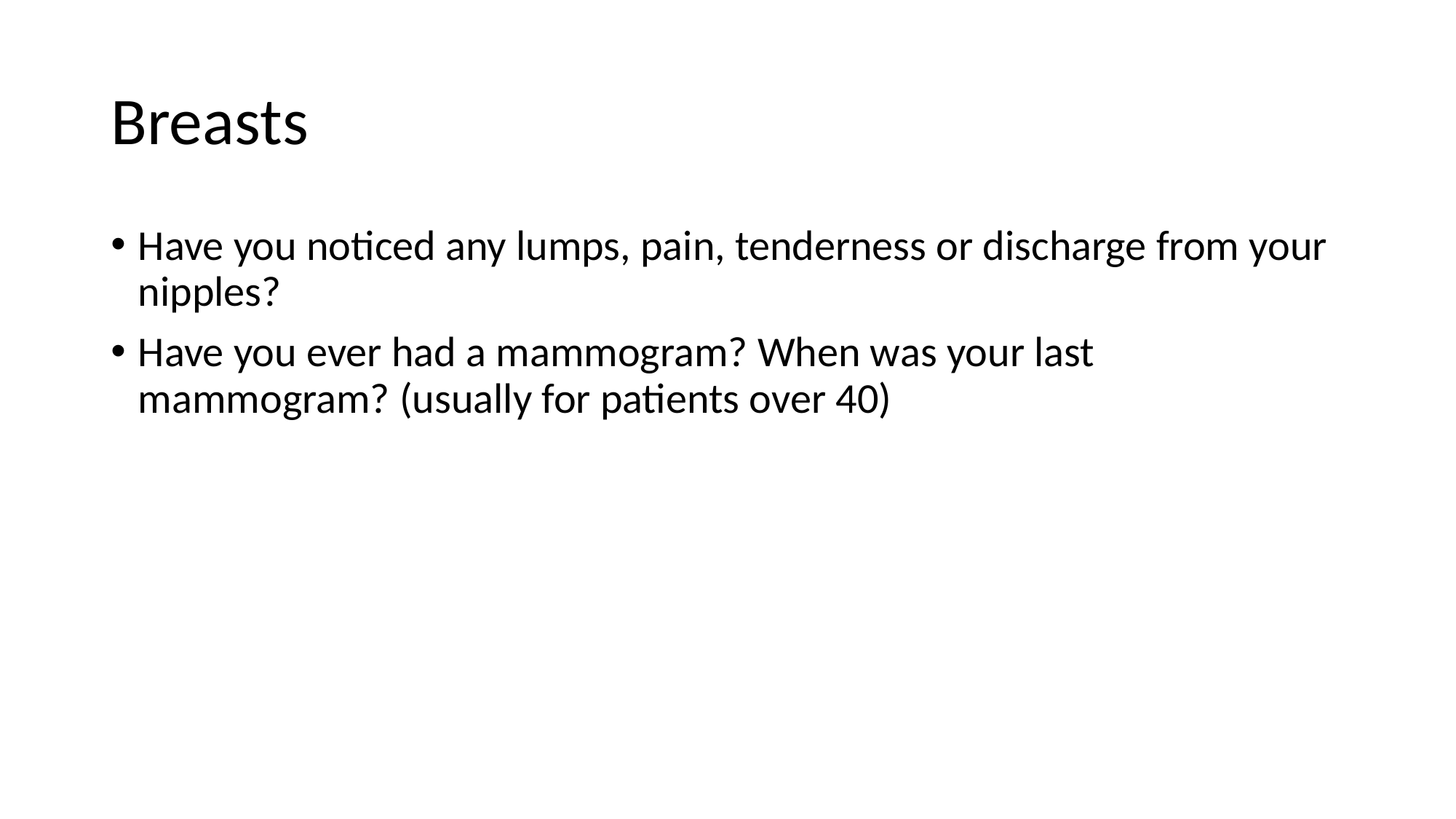

# Breasts
Have you noticed any lumps, pain, tenderness or discharge from your nipples?
Have you ever had a mammogram? When was your last mammogram? (usually for patients over 40)